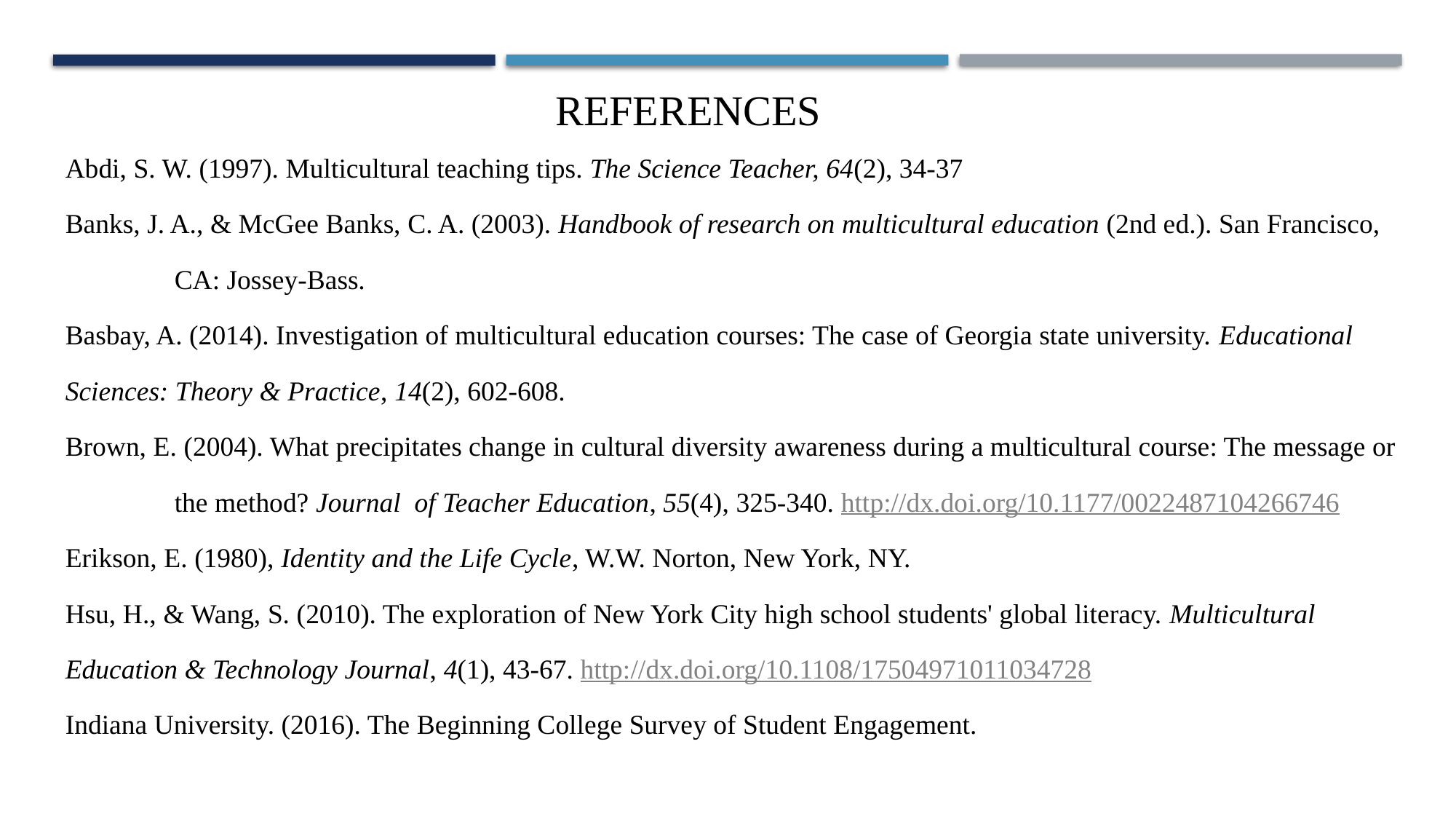

REFERENCES
Abdi, S. W. (1997). Multicultural teaching tips. The Science Teacher, 64(2), 34-37
Banks, J. A., & McGee Banks, C. A. (2003). Handbook of research on multicultural education (2nd ed.). San Francisco, 	CA: Jossey-Bass.
Basbay, A. (2014). Investigation of multicultural education courses: The case of Georgia state university. Educational 	Sciences: Theory & Practice, 14(2), 602-608.
Brown, E. (2004). What precipitates change in cultural diversity awareness during a multicultural course: The message or 	the method? Journal  of Teacher Education, 55(4), 325-340. http://dx.doi.org/10.1177/0022487104266746
Erikson, E. (1980), Identity and the Life Cycle, W.W. Norton, New York, NY.
Hsu, H., & Wang, S. (2010). The exploration of New York City high school students' global literacy. Multicultural 	Education & Technology Journal, 4(1), 43-67. http://dx.doi.org/10.1108/17504971011034728
Indiana University. (2016). The Beginning College Survey of Student Engagement.